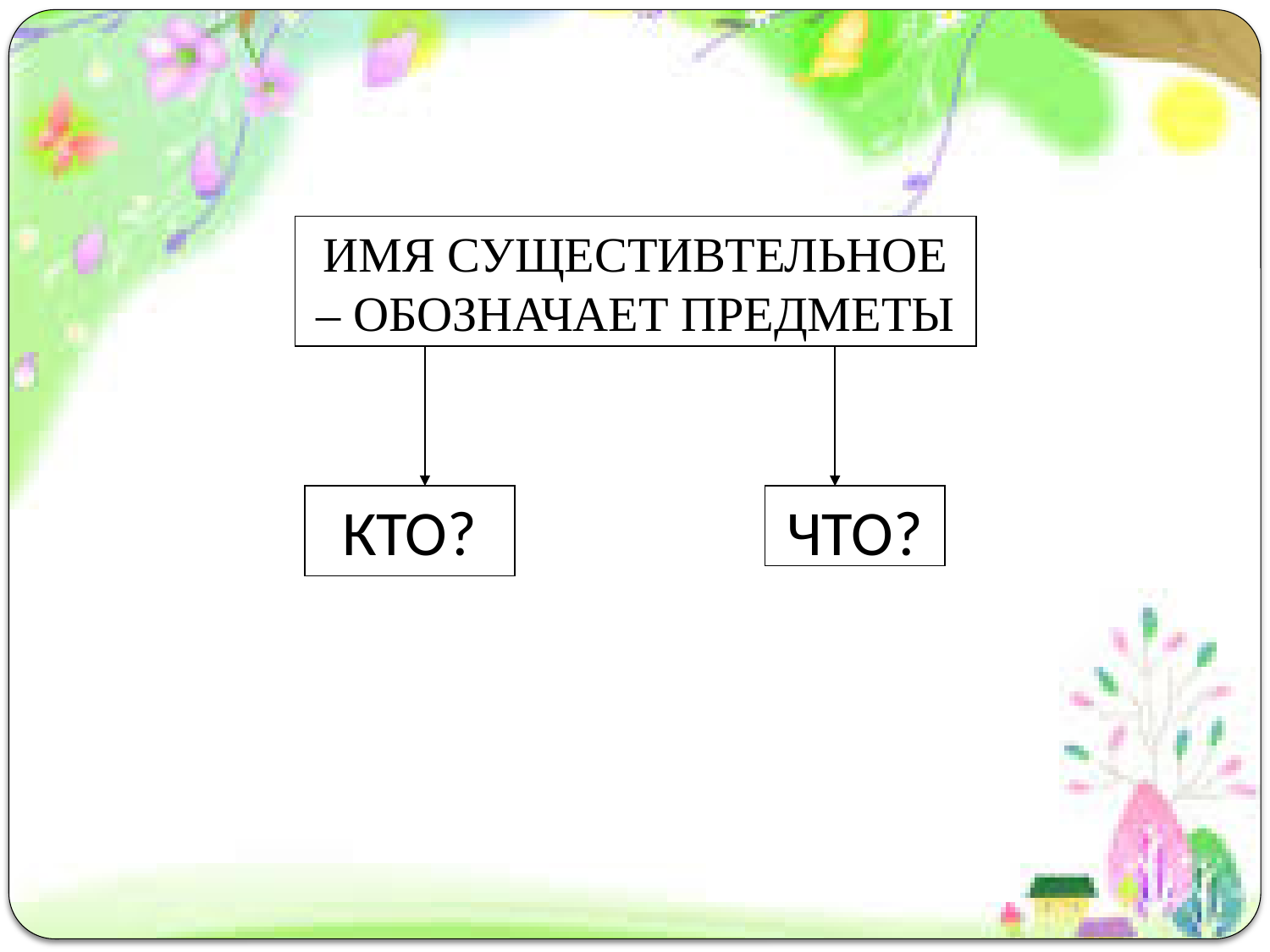

ИМЯ СУЩЕСТИВТЕЛЬНОЕ – ОБОЗНАЧАЕТ ПРЕДМЕТЫ
КТО?
ЧТО?